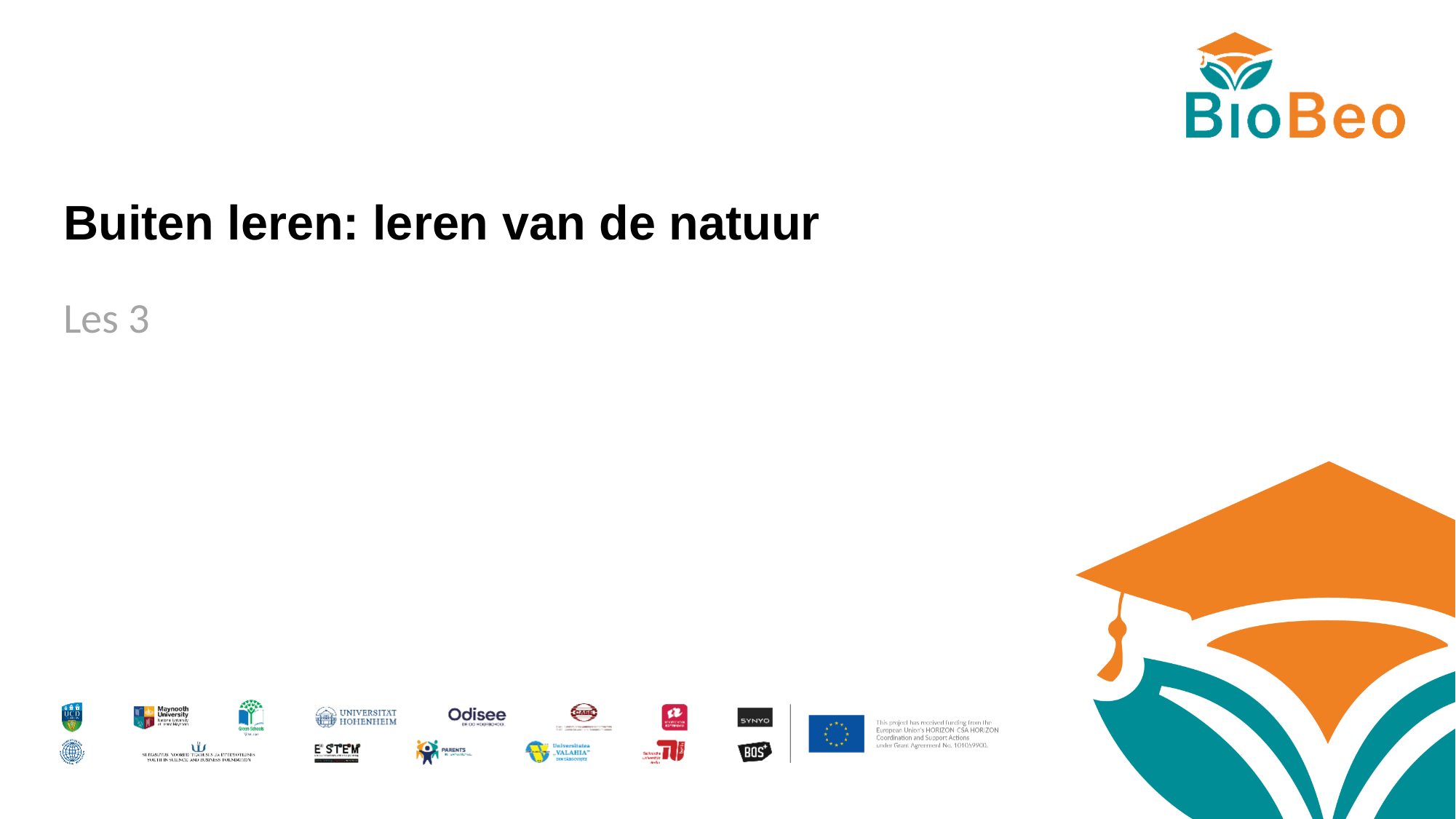

# Buiten leren: leren van de natuur
Les 3